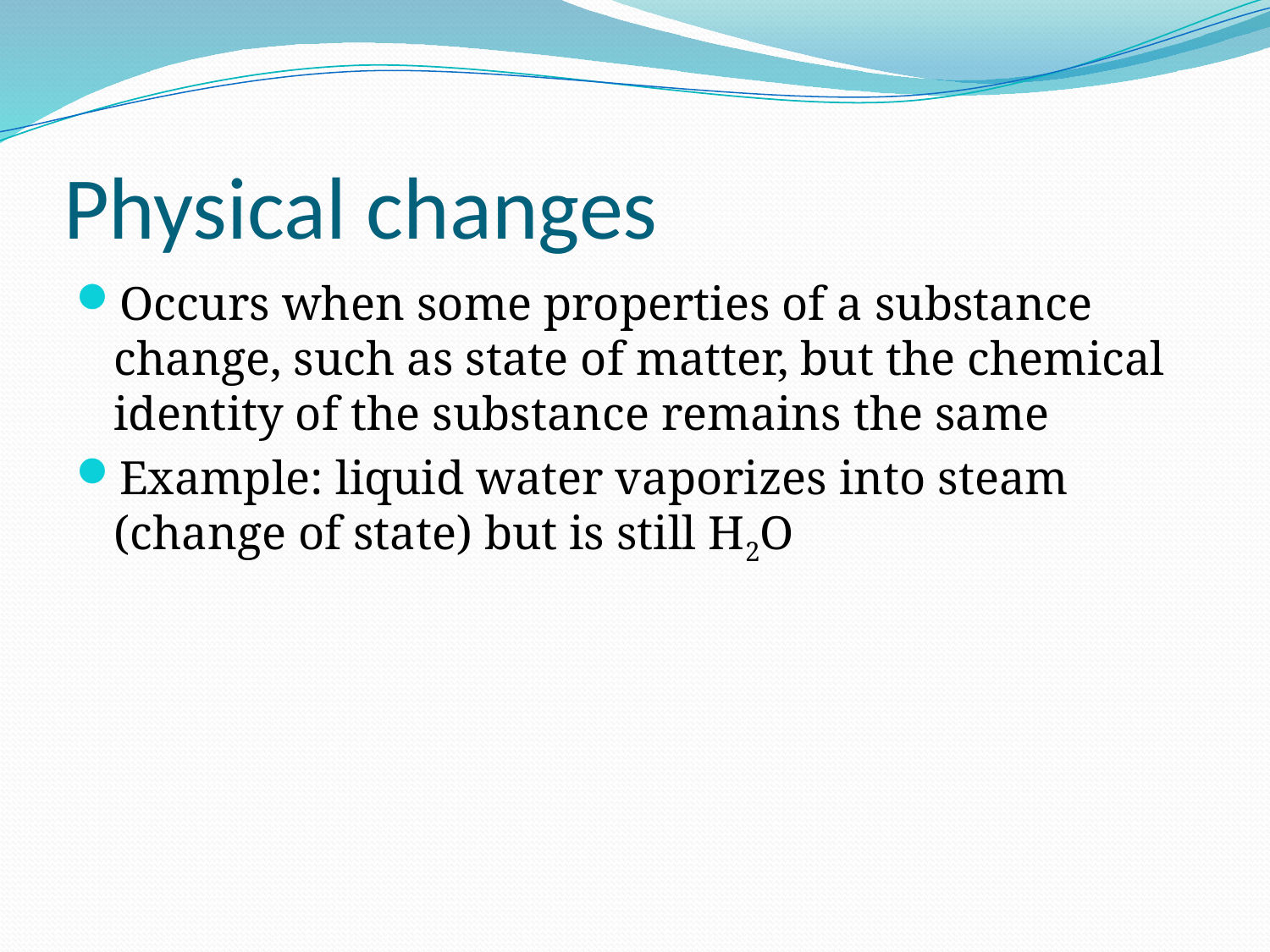

# Physical changes
Occurs when some properties of a substance change, such as state of matter, but the chemical identity of the substance remains the same
Example: liquid water vaporizes into steam (change of state) but is still H2O